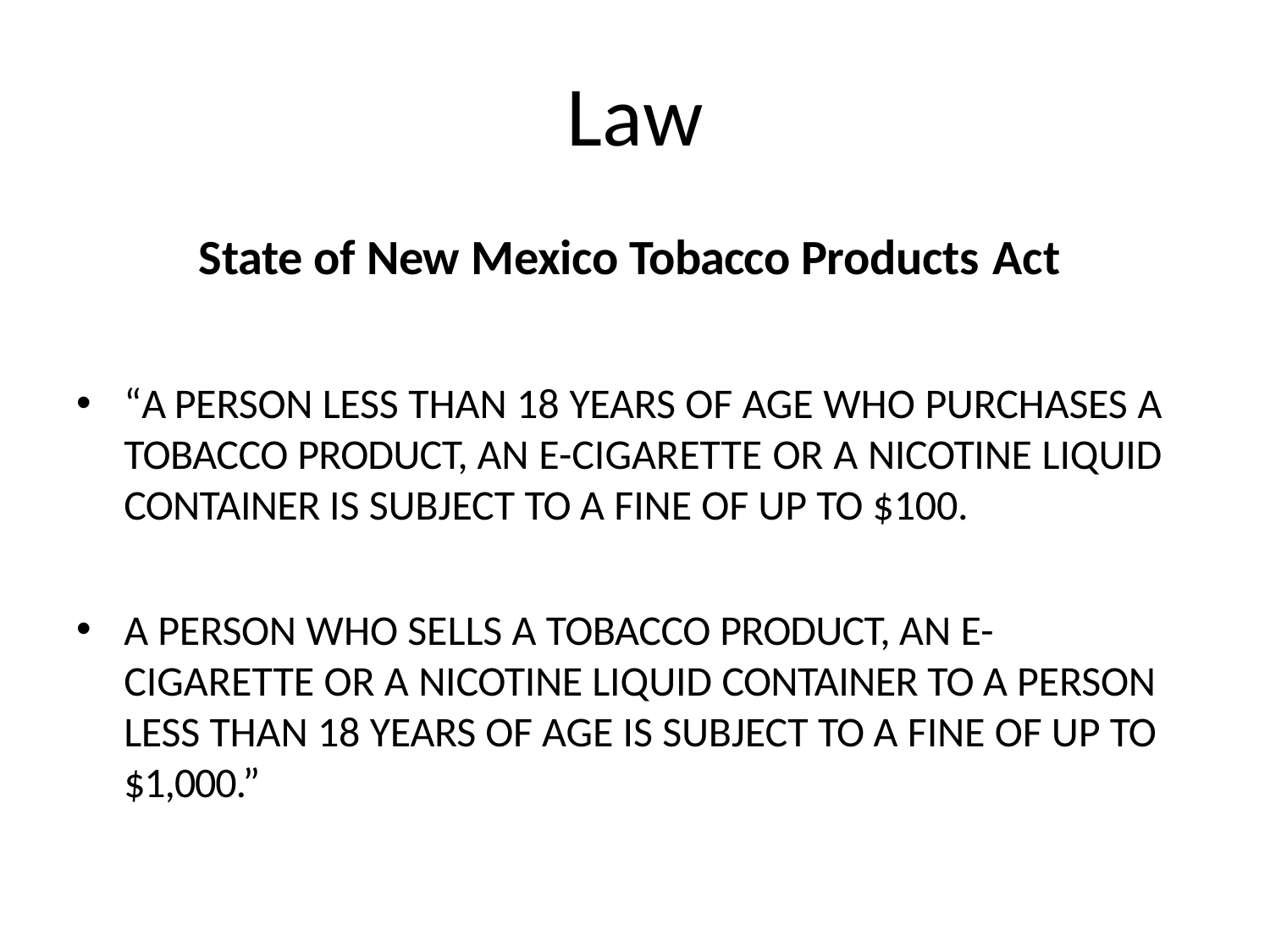

Law
# State of New Mexico Tobacco Products Act
“A PERSON LESS THAN 18 YEARS OF AGE WHO PURCHASES A  TOBACCO PRODUCT, AN E-CIGARETTE OR A NICOTINE LIQUID  CONTAINER IS SUBJECT TO A FINE OF UP TO $100.

A PERSON WHO SELLS A TOBACCO PRODUCT, AN E-  CIGARETTE OR A NICOTINE LIQUID CONTAINER TO A PERSON  LESS THAN 18 YEARS OF AGE IS SUBJECT TO A FINE OF UP TO
$1,000.”
12